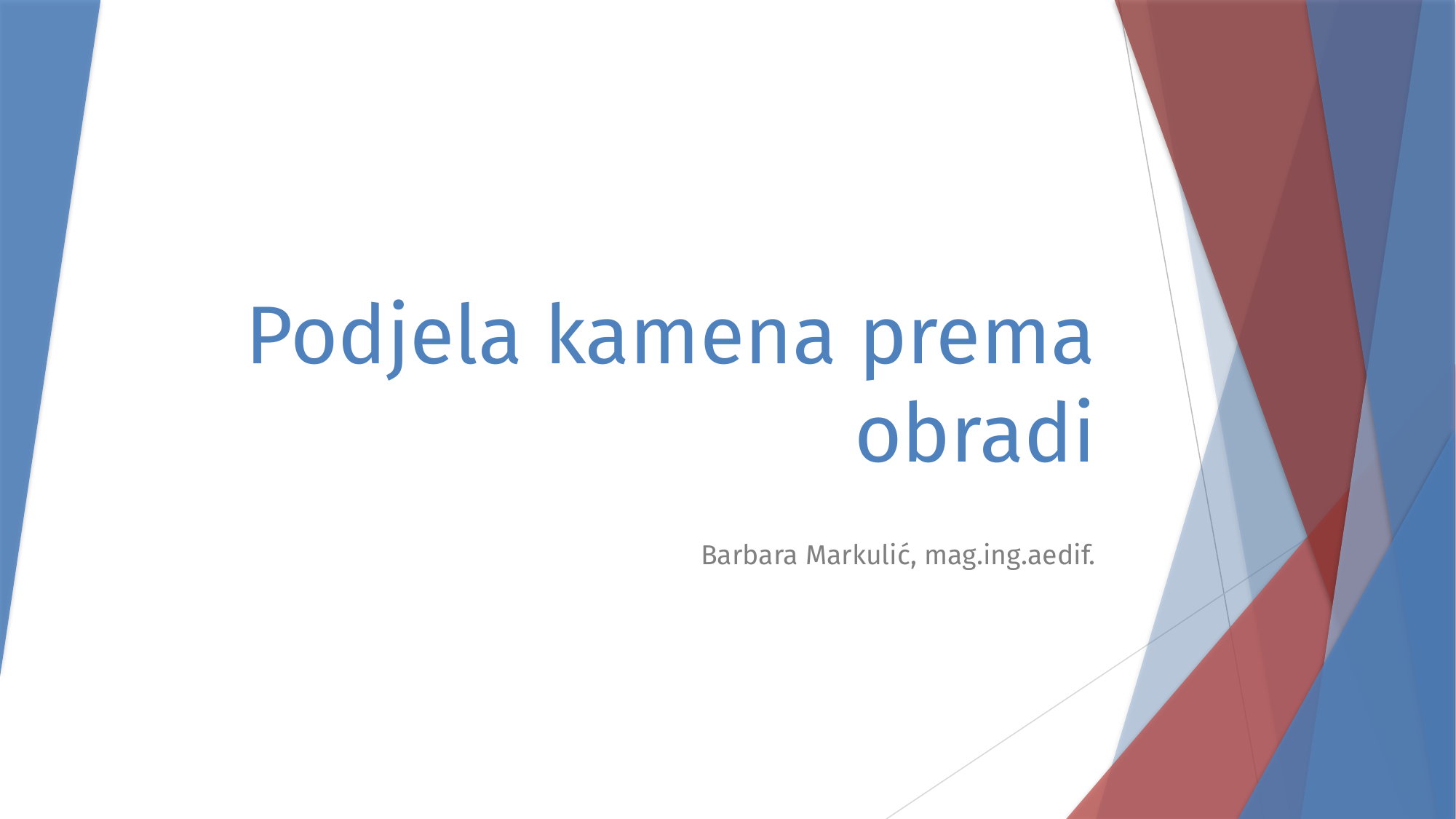

# Podjela kamena prema obradi

Barbara Markulić, mag.ing.aedif.